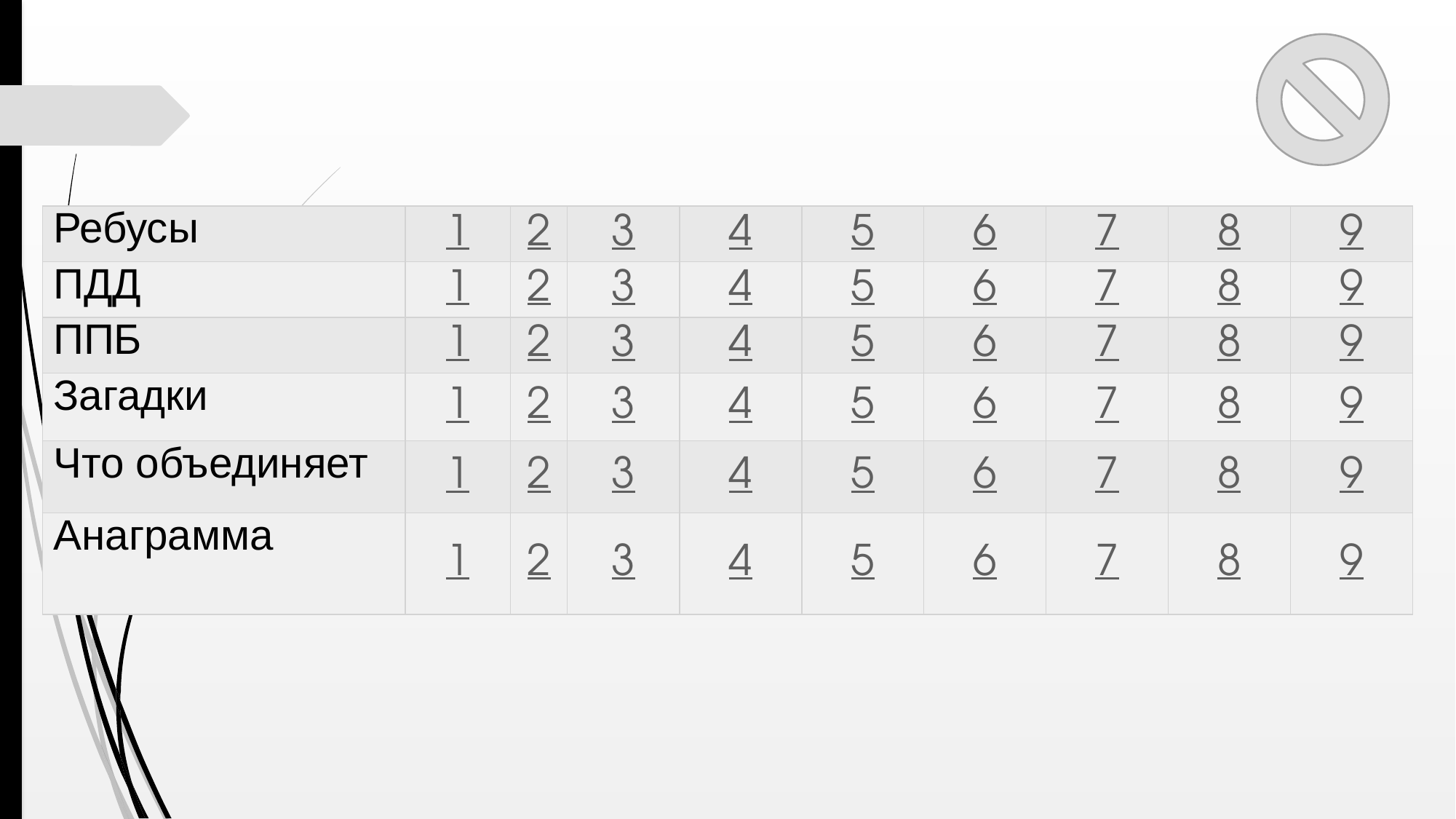

| Ребусы | 1 | 2 | 3 | 4 | 5 | 6 | 7 | 8 | 9 |
| --- | --- | --- | --- | --- | --- | --- | --- | --- | --- |
| ПДД | 1 | 2 | 3 | 4 | 5 | 6 | 7 | 8 | 9 |
| ППБ | 1 | 2 | 3 | 4 | 5 | 6 | 7 | 8 | 9 |
| Загадки | 1 | 2 | 3 | 4 | 5 | 6 | 7 | 8 | 9 |
| Что объединяет | 1 | 2 | 3 | 4 | 5 | 6 | 7 | 8 | 9 |
| Анаграмма | 1 | 2 | 3 | 4 | 5 | 6 | 7 | 8 | 9 |